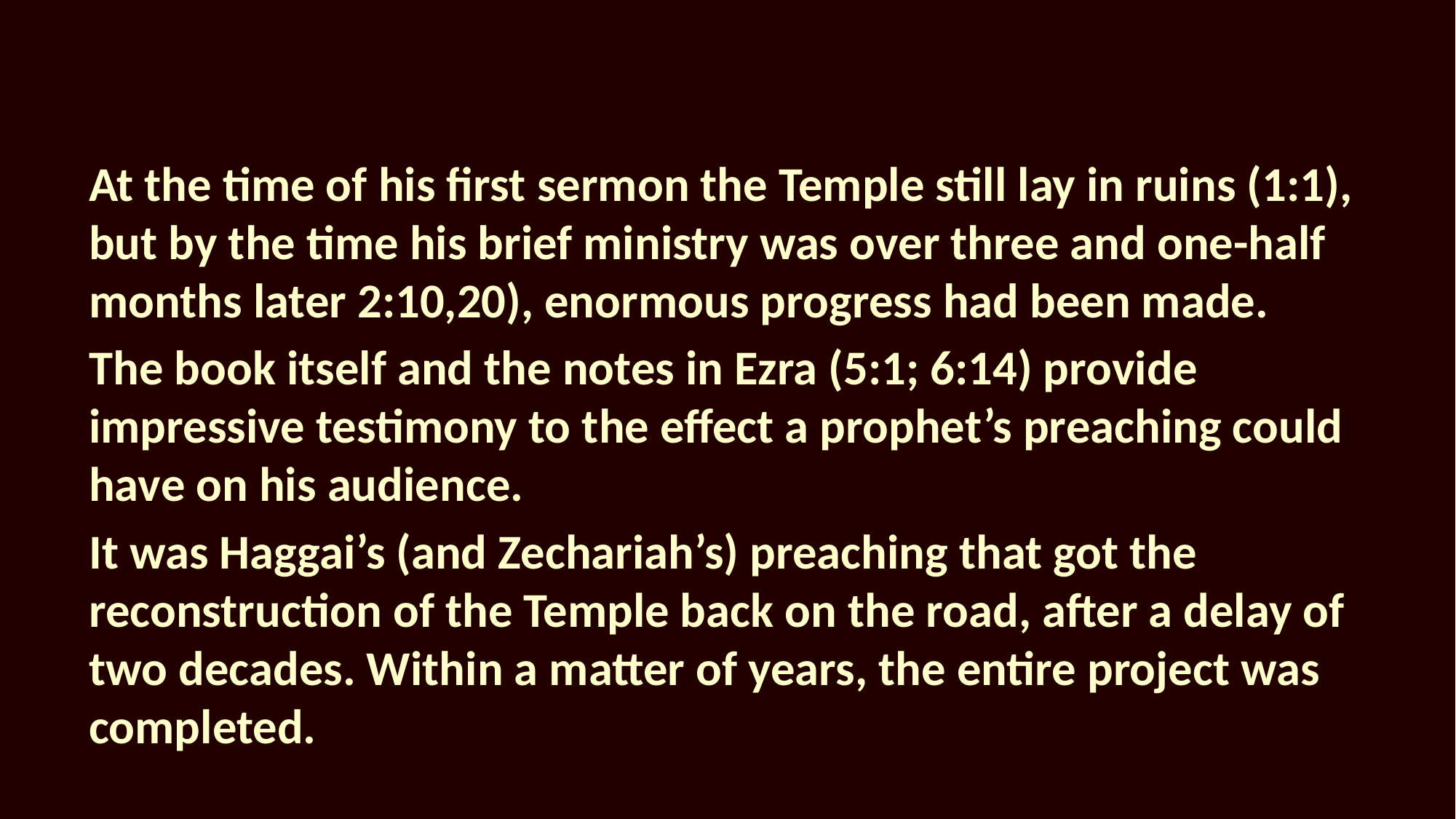

At the time of his first sermon the Temple still lay in ruins (1:1), but by the time his brief ministry was over three and one-half months later 2:10,20), enormous progress had been made.
The book itself and the notes in Ezra (5:1; 6:14) provide impressive testimony to the effect a prophet’s preaching could have on his audience.
It was Haggai’s (and Zechariah’s) preaching that got the reconstruction of the Temple back on the road, after a delay of two decades. Within a matter of years, the entire project was completed.